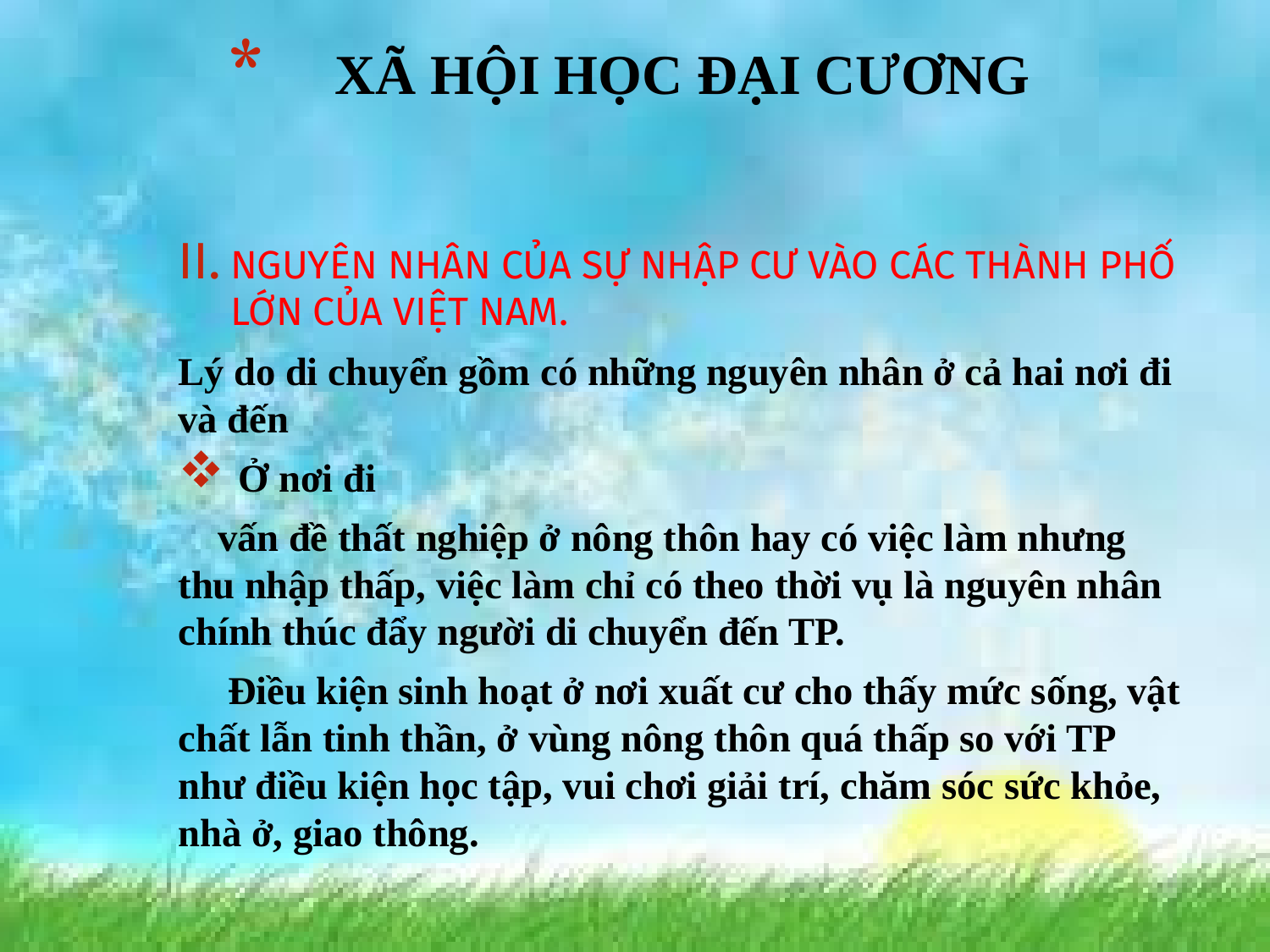

# XÃ HỘI HỌC ĐẠI CƯƠNG

NGUYÊN NHÂN CỦA SỰ NHẬP CƯ VÀO CÁC THÀNH PHỐ LỚN CỦA VIỆT NAM.
Lý do di chuyển gồm có những nguyên nhân ở cả hai nơi đi và đến
Ở nơi đi
    vấn đề thất nghiệp ở nông thôn hay có việc làm nhưng thu nhập thấp, việc làm chỉ có theo thời vụ là nguyên nhân chính thúc đẩy người di chuyển đến TP.
     Điều kiện sinh hoạt ở nơi xuất cư cho thấy mức sống, vật chất lẫn tinh thần, ở vùng nông thôn quá thấp so với TP như điều kiện học tập, vui chơi giải trí, chăm sóc sức khỏe, nhà ở, giao thông.